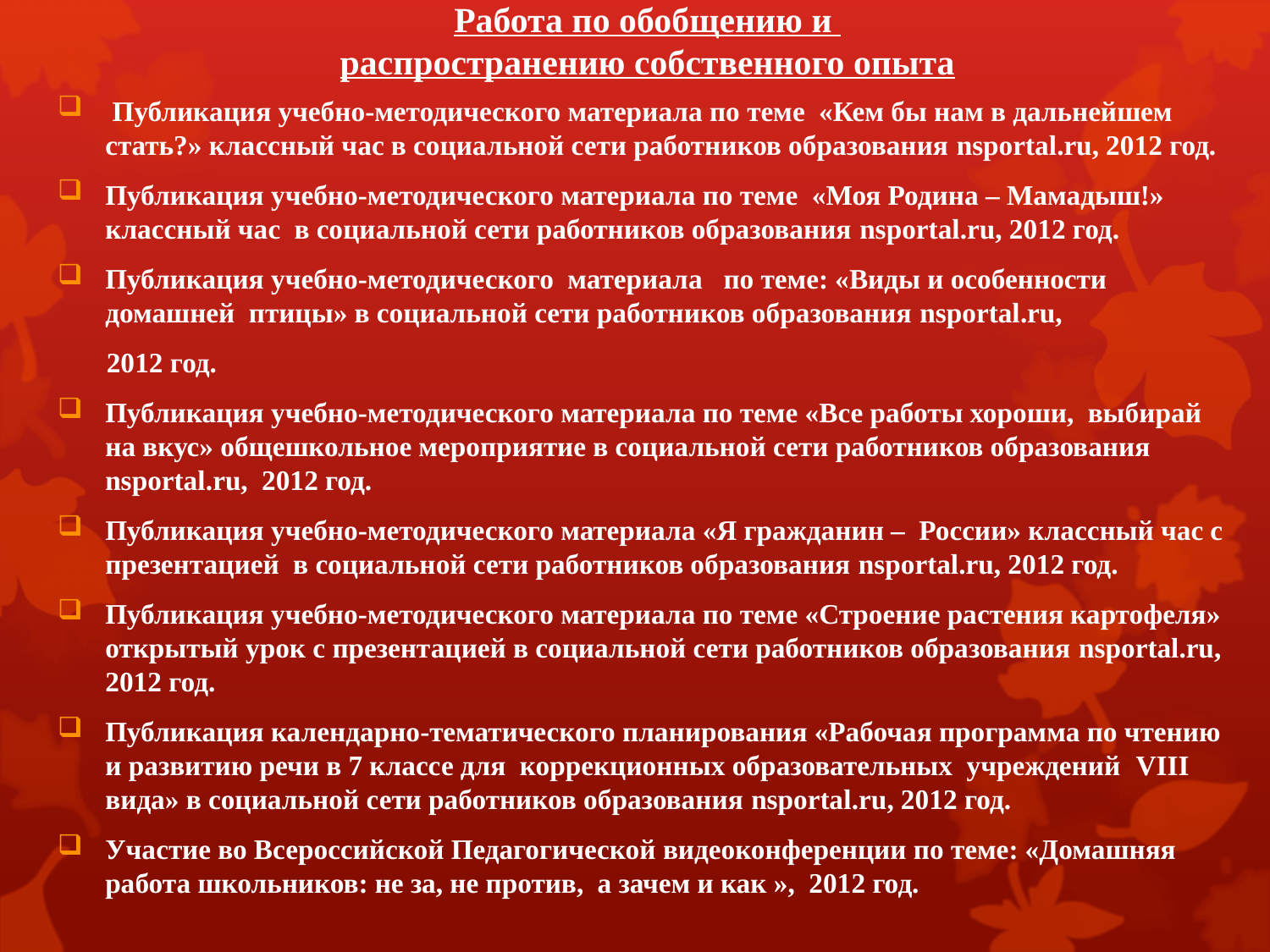

# Работа по обобщению и распространению собственного опыта
 Публикация учебно-методического материала по теме  «Кем бы нам в дальнейшем стать?» классный час в социальной сети работников образования nsportal.ru, 2012 год.
Публикация учебно-методического материала по теме  «Моя Родина – Мамадыш!» классный час  в социальной сети работников образования nsportal.ru, 2012 год.
Публикация учебно-методического  материала   по теме: «Виды и особенности домашней  птицы» в социальной сети работников образования nsportal.ru,
       2012 год.
Публикация учебно-методического материала по теме «Все работы хороши,  выбирай на вкус» общешкольное мероприятие в социальной сети работников образования nsportal.ru,  2012 год.
Публикация учебно-методического материала «Я гражданин –  России» классный час с презентацией  в социальной сети работников образования nsportal.ru, 2012 год.
Публикация учебно-методического материала по теме «Строение растения картофеля» открытый урок с презентацией в социальной сети работников образования nsportal.ru, 2012 год.
Публикация календарно-тематического планирования «Рабочая программа по чтению и развитию речи в 7 классе для  коррекционных образовательных  учреждений  VIII вида» в социальной сети работников образования nsportal.ru, 2012 год.
Участие во Всероссийской Педагогической видеоконференции по теме: «Домашняя работа школьников: не за, не против,  а зачем и как »,  2012 год.